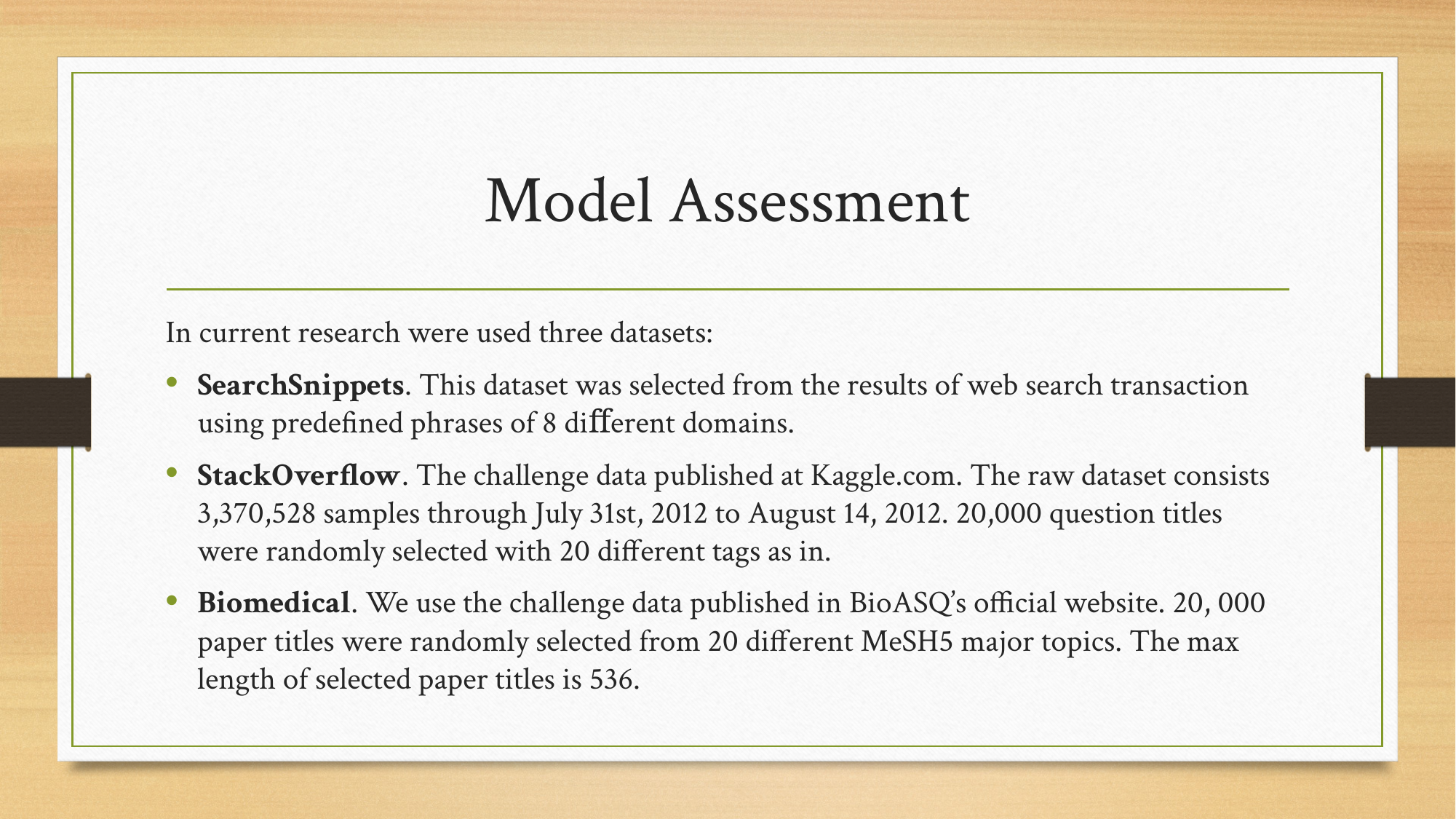

# Model Assessment
In current research were used three datasets:
SearchSnippets. This dataset was selected from the results of web search transaction using predeﬁned phrases of 8 diﬀerent domains.
StackOverﬂow. The challenge data published at Kaggle.com. The raw dataset consists 3,370,528 samples through July 31st, 2012 to August 14, 2012. 20,000 question titles were randomly selected with 20 different tags as in.
Biomedical. We use the challenge data published in BioASQ’s official website. 20, 000 paper titles were randomly selected from 20 different MeSH5 major topics. The max length of selected paper titles is 536.